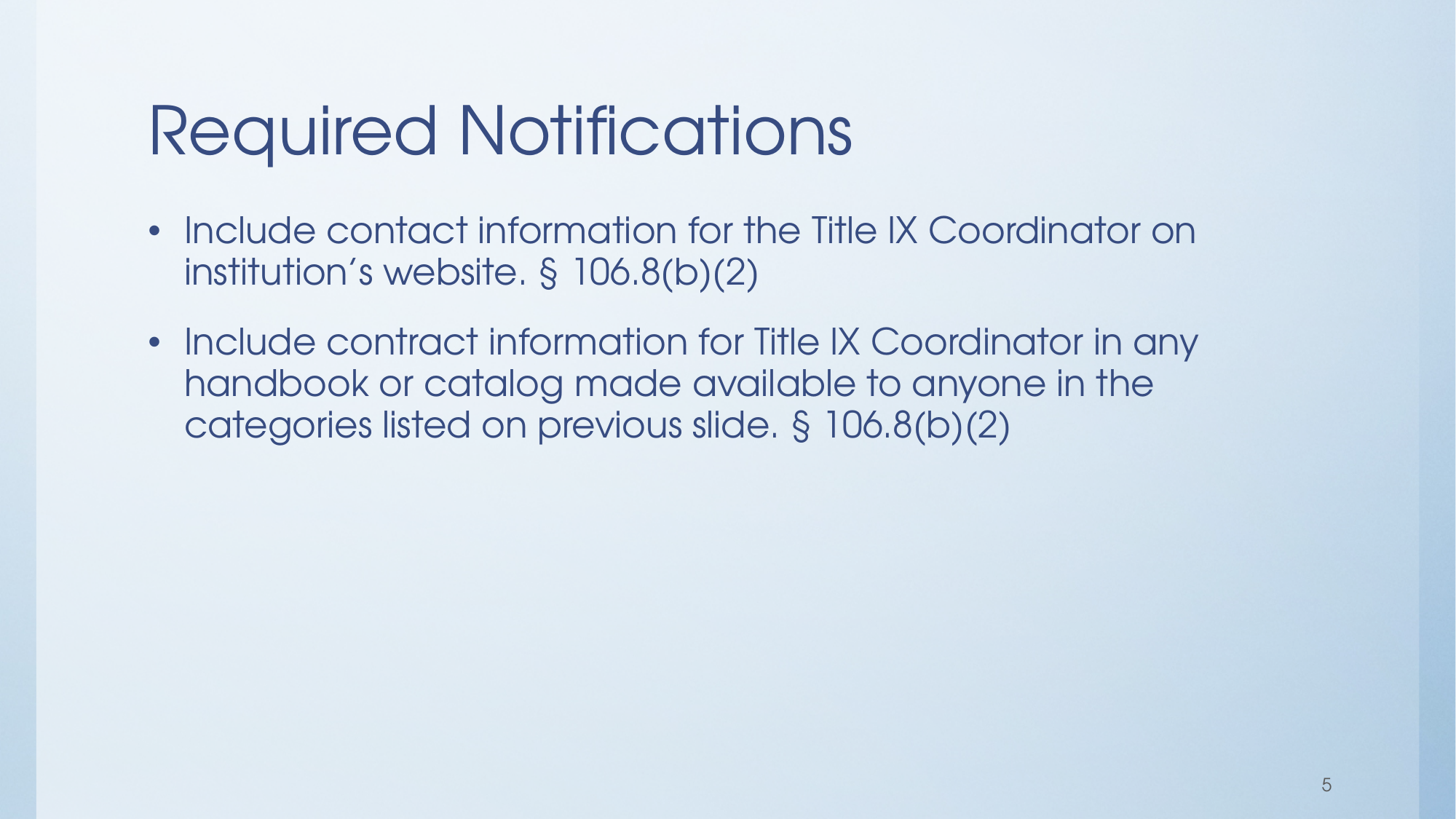

# Required Notifications
Include contact information for the Title IX Coordinator on institution’s website. § 106.8(b)(2)
Include contract information for Title IX Coordinator in any handbook or catalog made available to anyone in the categories listed on previous slide. § 106.8(b)(2)
5